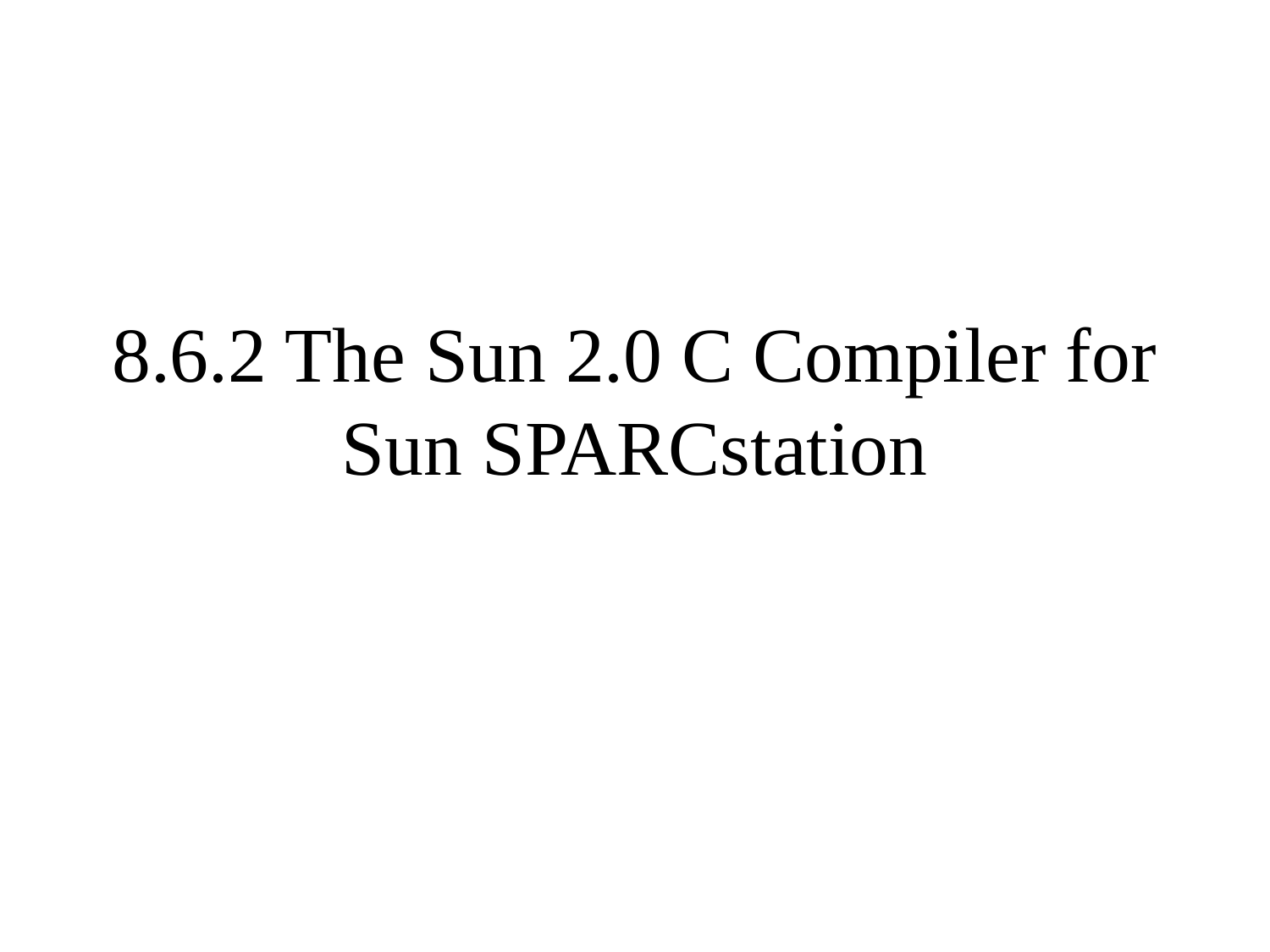

# 8.6.2 The Sun 2.0 C Compiler for Sun SPARCstation